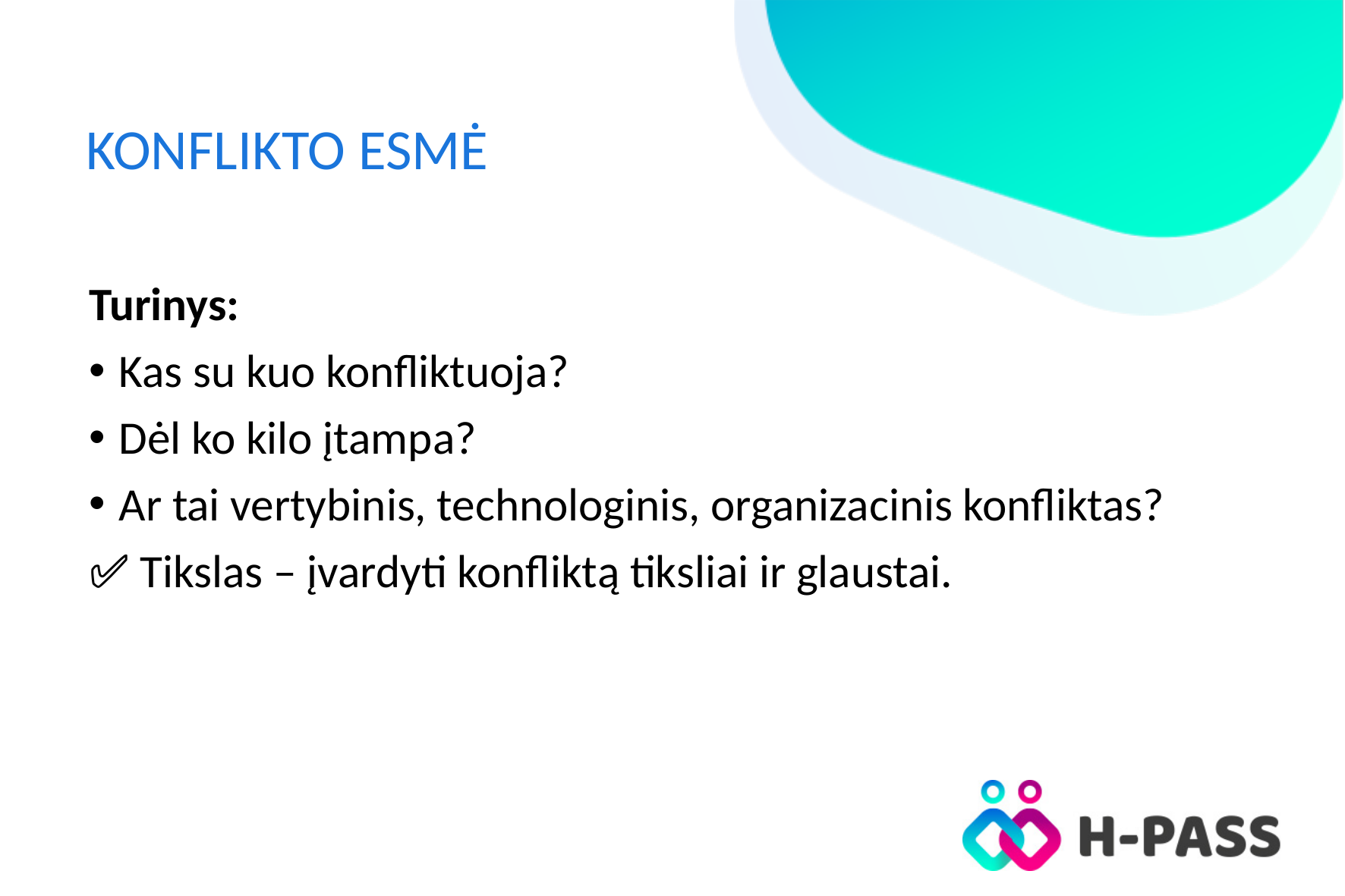

# KONFLIKTO ESMĖ
Turinys:
Kas su kuo konfliktuoja?
Dėl ko kilo įtampa?
Ar tai vertybinis, technologinis, organizacinis konfliktas?
✅ Tikslas – įvardyti konfliktą tiksliai ir glaustai.